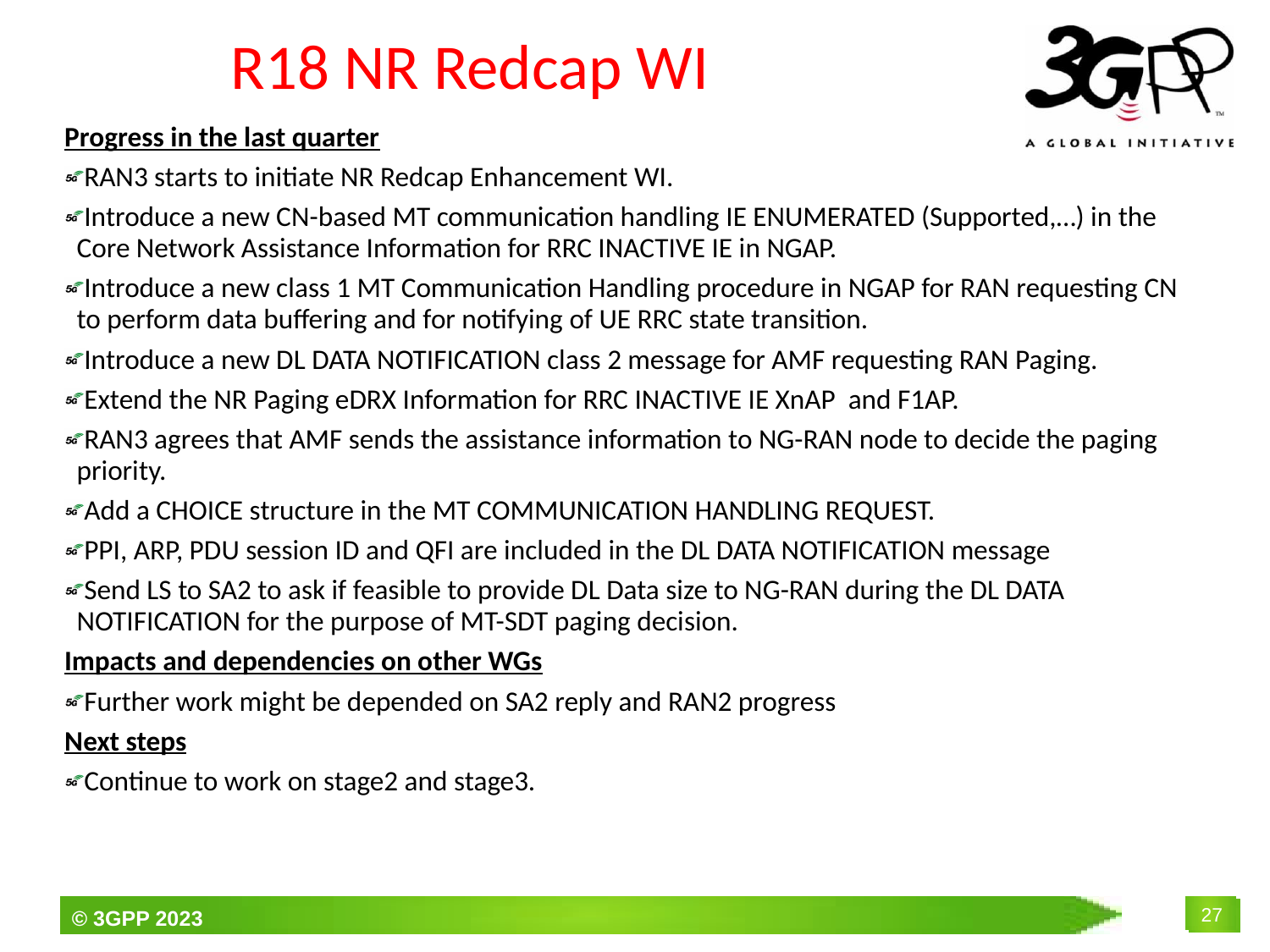

# R18 NR Redcap WI
Progress in the last quarter
RAN3 starts to initiate NR Redcap Enhancement WI.
Introduce a new CN-based MT communication handling IE ENUMERATED (Supported,…) in the Core Network Assistance Information for RRC INACTIVE IE in NGAP.
Introduce a new class 1 MT Communication Handling procedure in NGAP for RAN requesting CN to perform data buffering and for notifying of UE RRC state transition.
Introduce a new DL DATA NOTIFICATION class 2 message for AMF requesting RAN Paging.
Extend the NR Paging eDRX Information for RRC INACTIVE IE XnAP  and F1AP.
RAN3 agrees that AMF sends the assistance information to NG-RAN node to decide the paging priority.
Add a CHOICE structure in the MT COMMUNICATION HANDLING REQUEST.
PPI, ARP, PDU session ID and QFI are included in the DL DATA NOTIFICATION message
Send LS to SA2 to ask if feasible to provide DL Data size to NG-RAN during the DL DATA NOTIFICATION for the purpose of MT-SDT paging decision.
Impacts and dependencies on other WGs
Further work might be depended on SA2 reply and RAN2 progress
Next steps
Continue to work on stage2 and stage3.

27